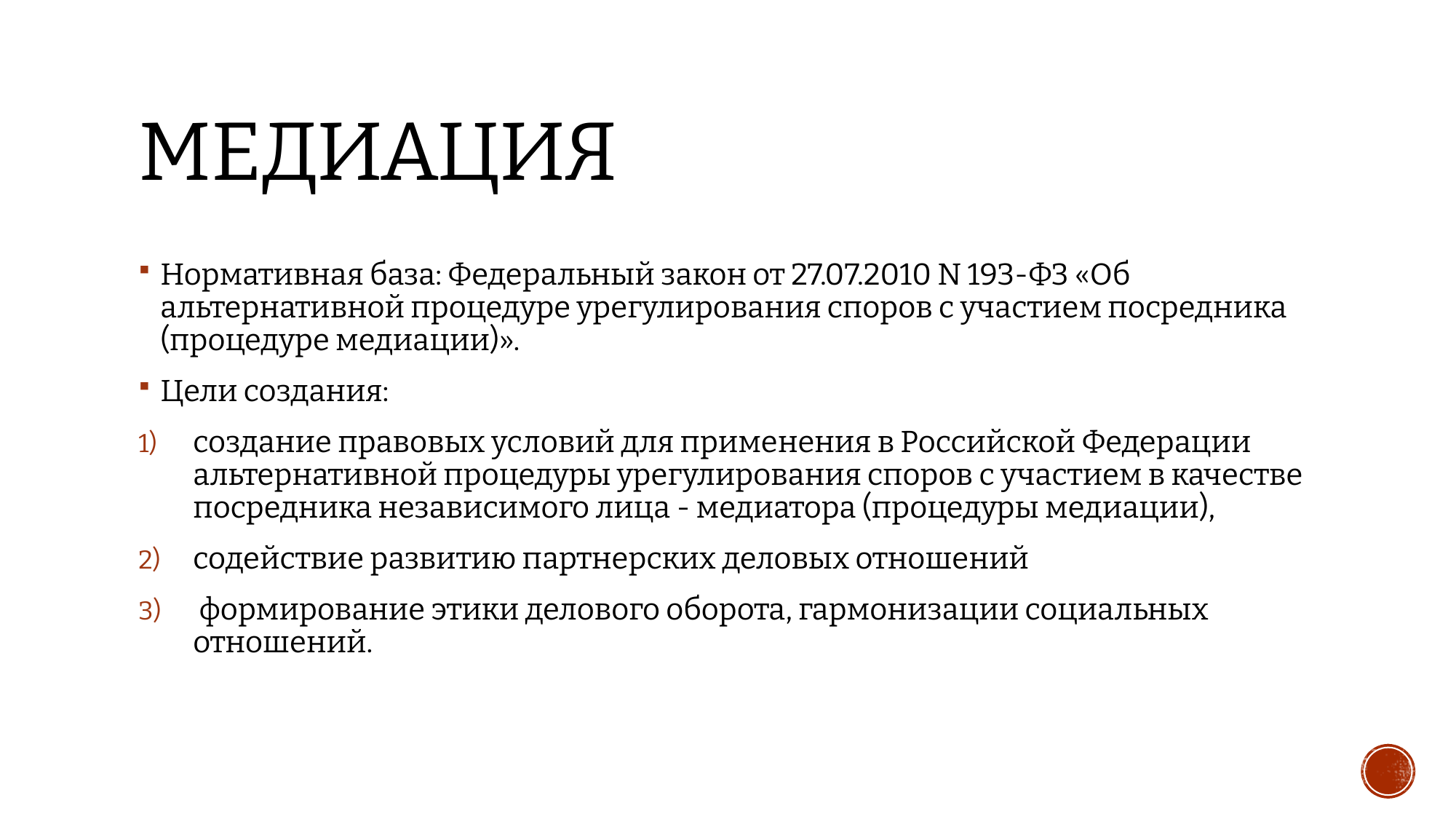

# медиация
Нормативная база: Федеральный закон от 27.07.2010 N 193-ФЗ «Об альтернативной процедуре урегулирования споров с участием посредника (процедуре медиации)».
Цели создания:
создание правовых условий для применения в Российской Федерации альтернативной процедуры урегулирования споров с участием в качестве посредника независимого лица - медиатора (процедуры медиации),
содействие развитию партнерских деловых отношений
 формирование этики делового оборота, гармонизации социальных отношений.